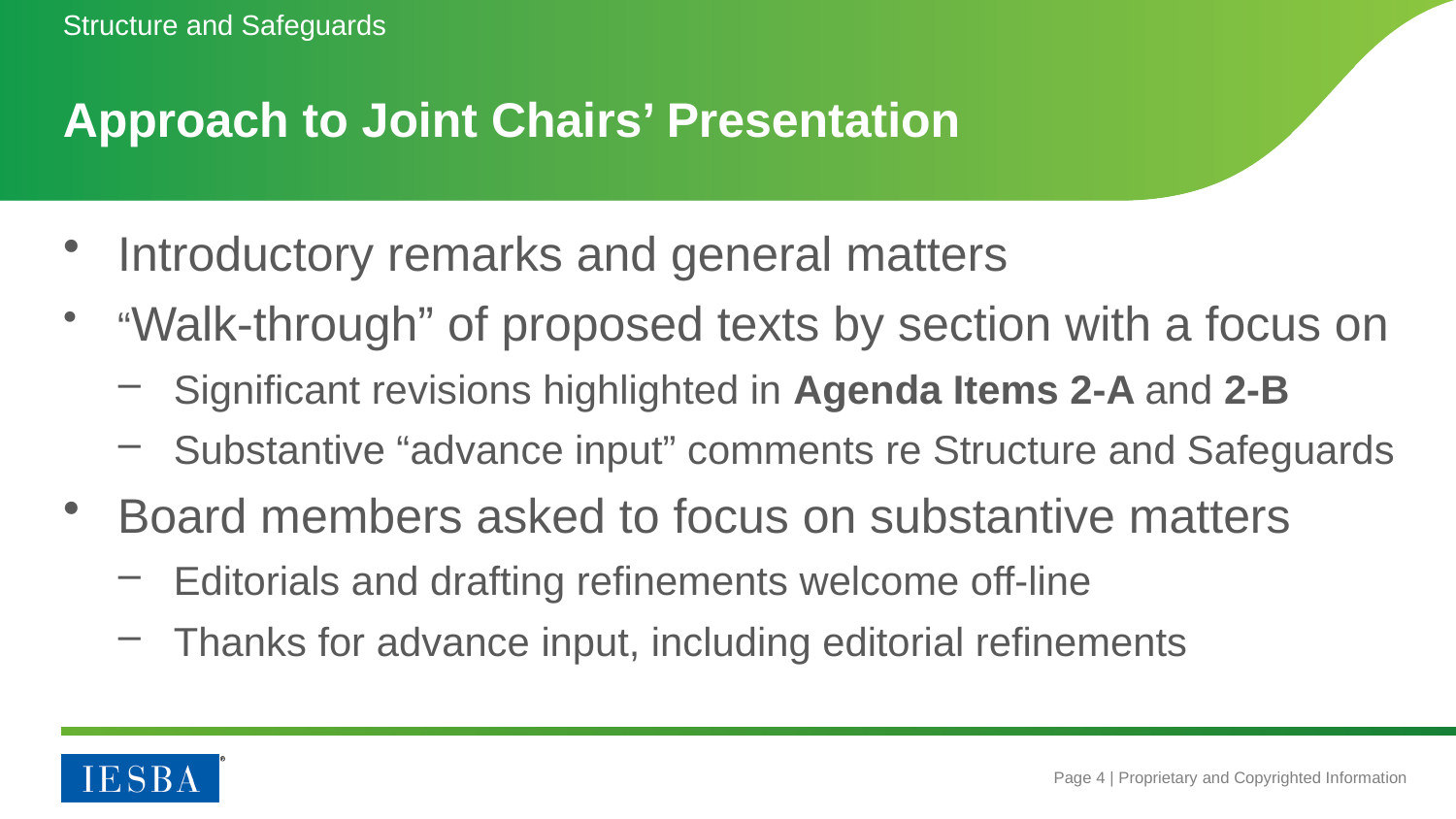

Structure and Safeguards
Approach to Joint Chairs’ Presentation
Introductory remarks and general matters
“Walk-through” of proposed texts by section with a focus on
Significant revisions highlighted in Agenda Items 2-A and 2-B
Substantive “advance input” comments re Structure and Safeguards
Board members asked to focus on substantive matters
Editorials and drafting refinements welcome off-line
Thanks for advance input, including editorial refinements